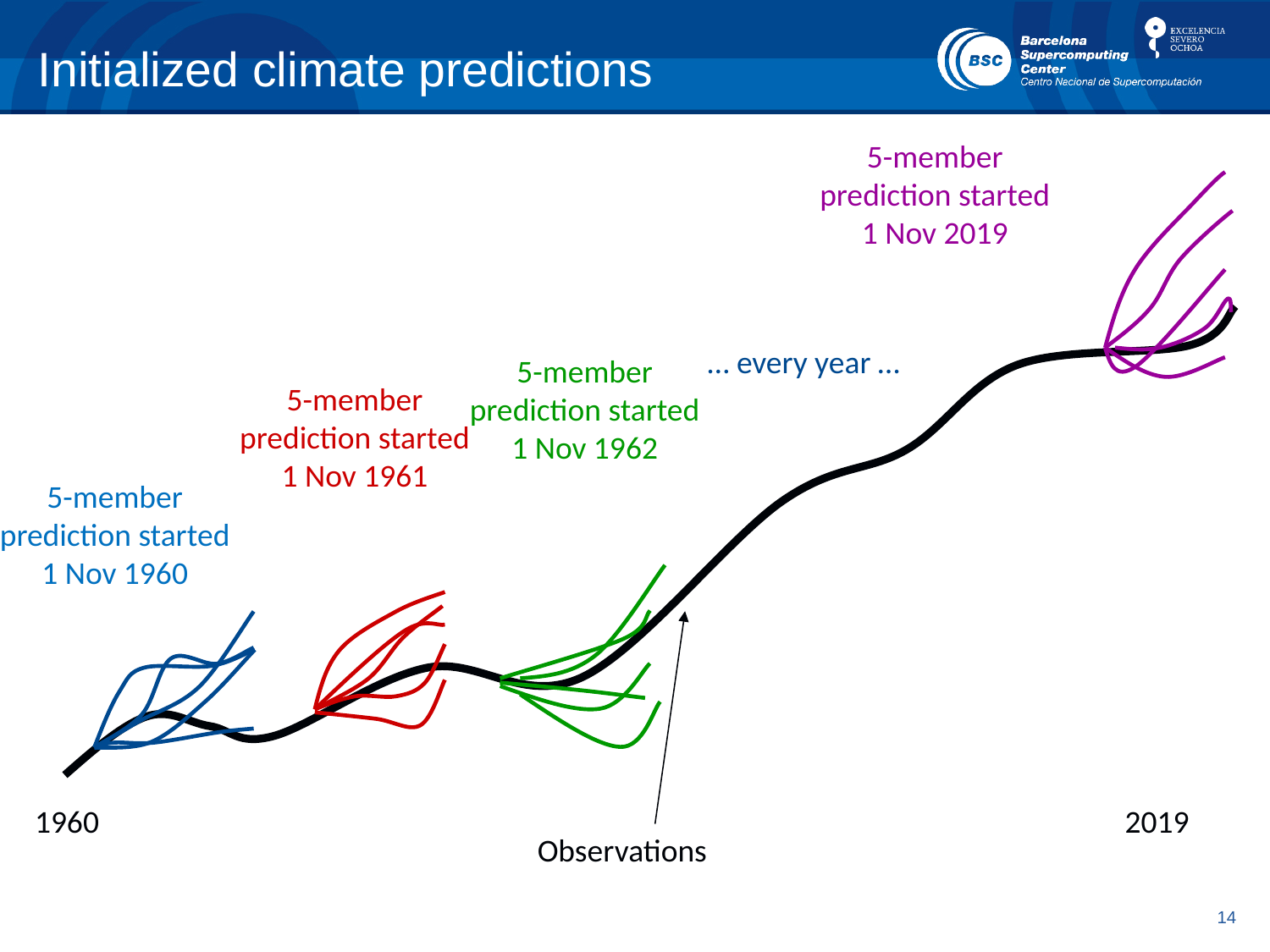

Initialized climate predictions
5-member prediction started 1 Nov 2019

… every year …
5-member prediction started 1 Nov 1962

5-member prediction started 1 Nov 1961
5-member prediction started 1 Nov 1960

 1960
 2019
Observations